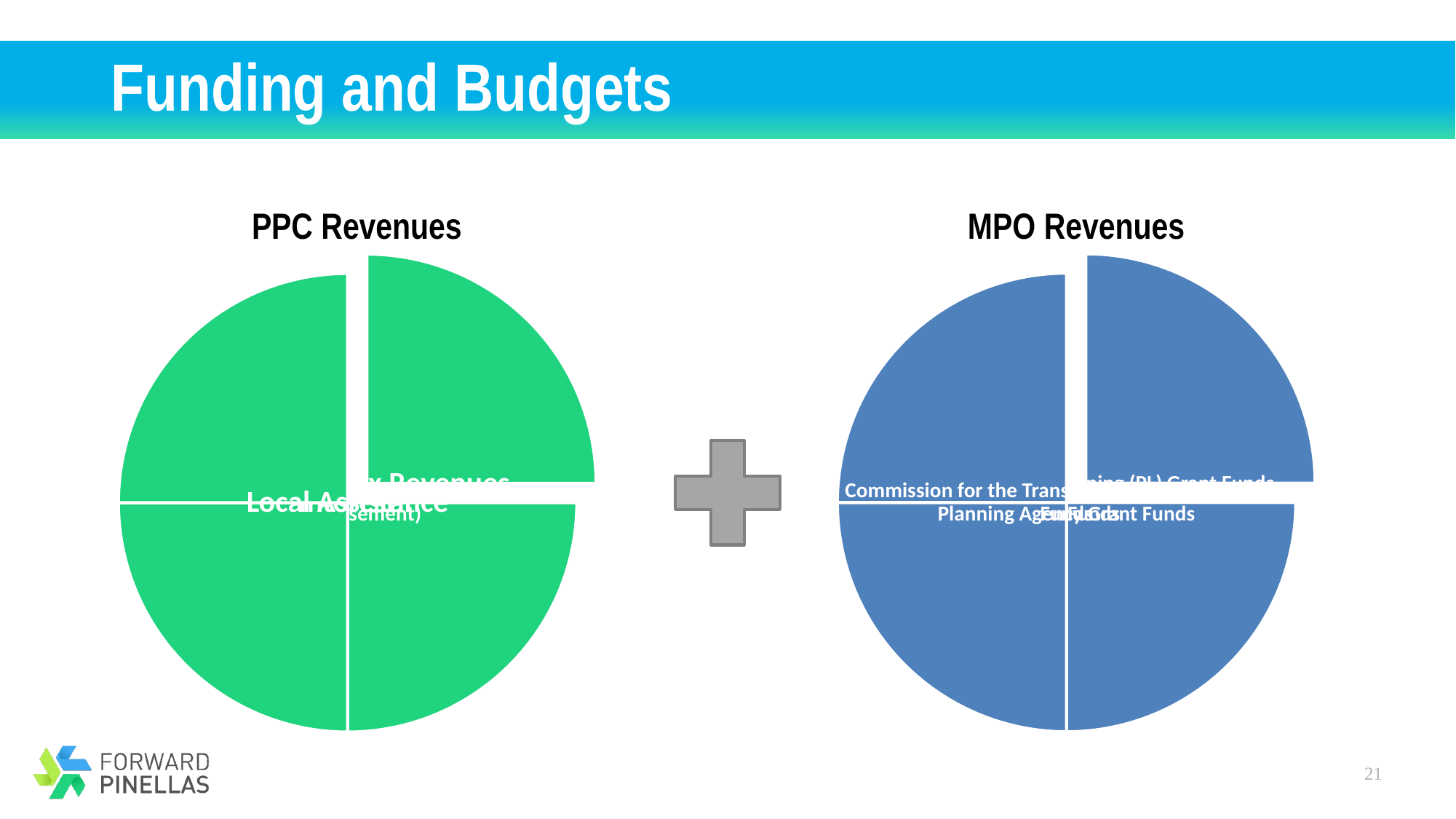

# Funding and Budgets

PPC Revenues
MPO Revenues

Federal Highway Planning (PL) Grant Funds
Federal Highway Surface Transportation (STP) Grant Funds
Federal Transit Administration Section 5305 Grant Funds
Commission for the Transportation Disadvantaged Planning Agency Grant Funds
Property Tax Revenues
Intergovernmental Revenue (MPO Reimbursement)
Interest
Local Assistance

21
21